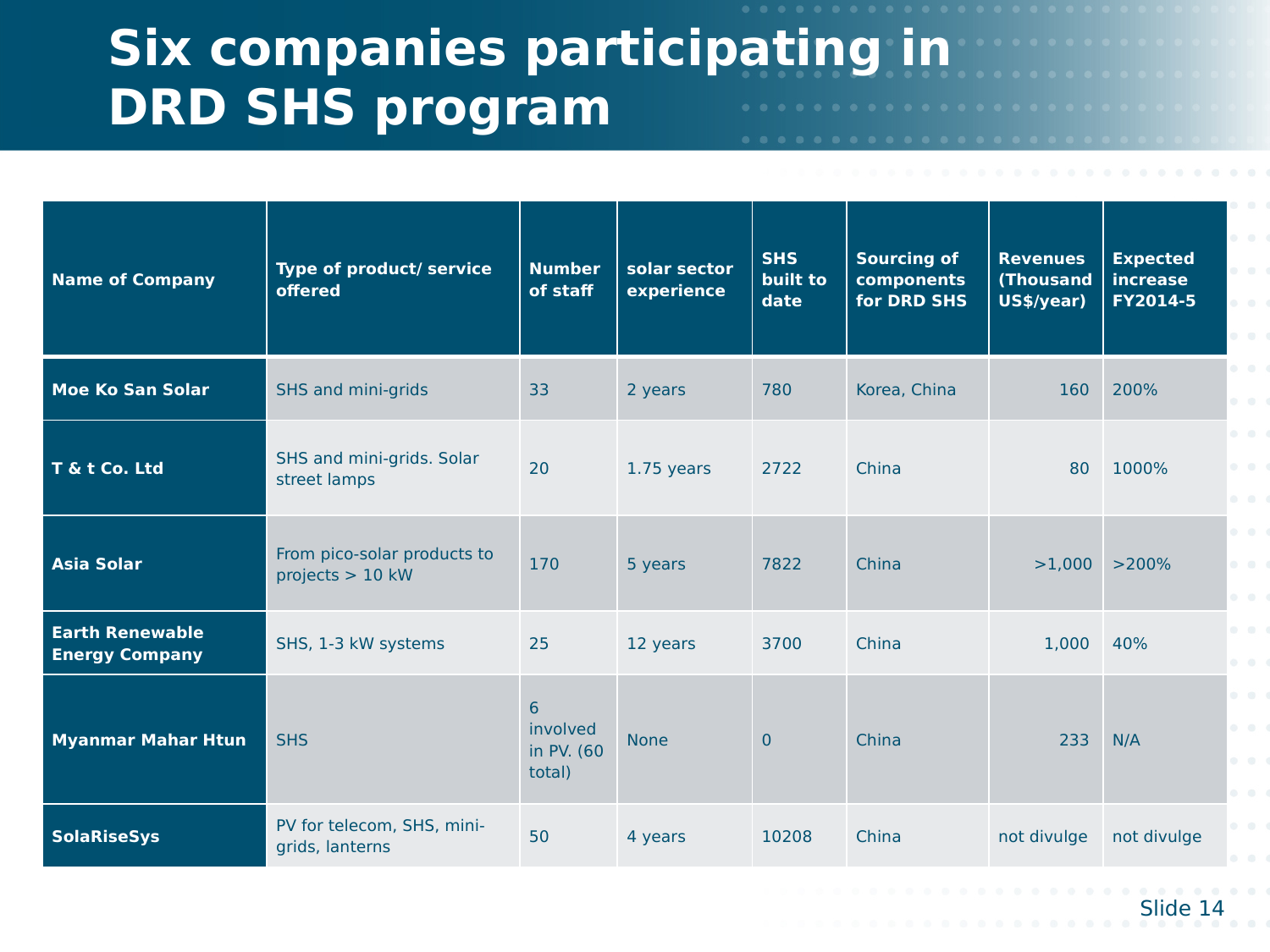

# Six companies participating in DRD SHS program
| Name of Company | Type of product/ service offered | Number of staff | solar sector experience | SHS built to date | Sourcing of components for DRD SHS | Revenues (Thousand US$/year) | Expected increase FY2014-5 |
| --- | --- | --- | --- | --- | --- | --- | --- |
| Moe Ko San Solar | SHS and mini-grids | 33 | 2 years | 780 | Korea, China | 160 | 200% |
| T & t Co. Ltd | SHS and mini-grids. Solar street lamps | 20 | 1.75 years | 2722 | China | 80 | 1000% |
| Asia Solar | From pico-solar products to projects > 10 kW | 170 | 5 years | 7822 | China | >1,000 | >200% |
| Earth Renewable Energy Company | SHS, 1-3 kW systems | 25 | 12 years | 3700 | China | 1,000 | 40% |
| Myanmar Mahar Htun | SHS | 6 involved in PV. (60 total) | None | 0 | China | 233 | N/A |
| SolaRiseSys | PV for telecom, SHS, mini-grids, lanterns | 50 | 4 years | 10208 | China | not divulge | not divulge |
14